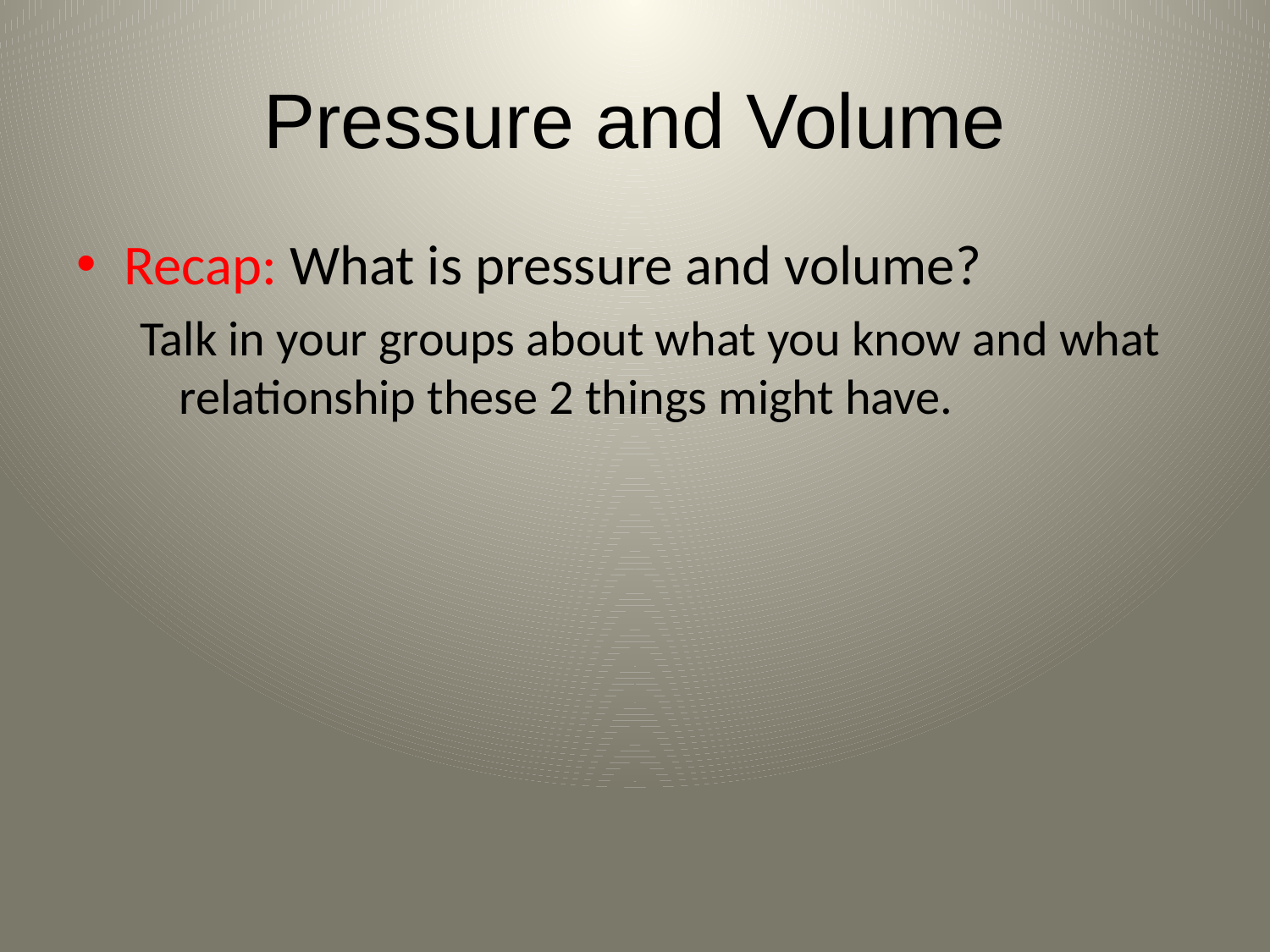

# Pressure and Volume
Recap: What is pressure and volume?
Talk in your groups about what you know and what relationship these 2 things might have.